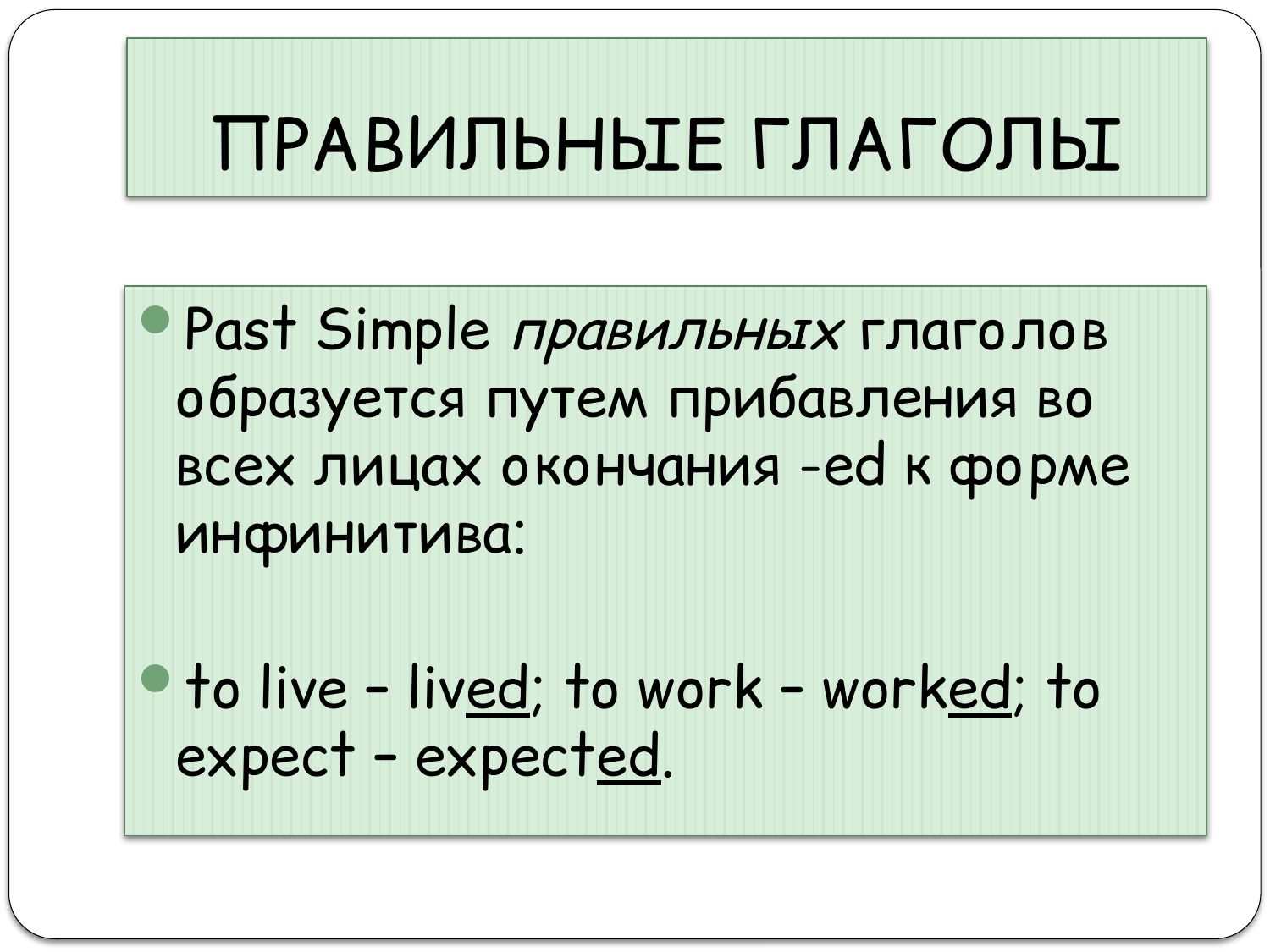

# ПРАВИЛЬНЫЕ ГЛАГОЛЫ
Past Simple правильных глаголов образуется путем прибавления во всех лицах окончания -ed к форме инфинитива:

to live – lived; to work – worked; to expect – expected.